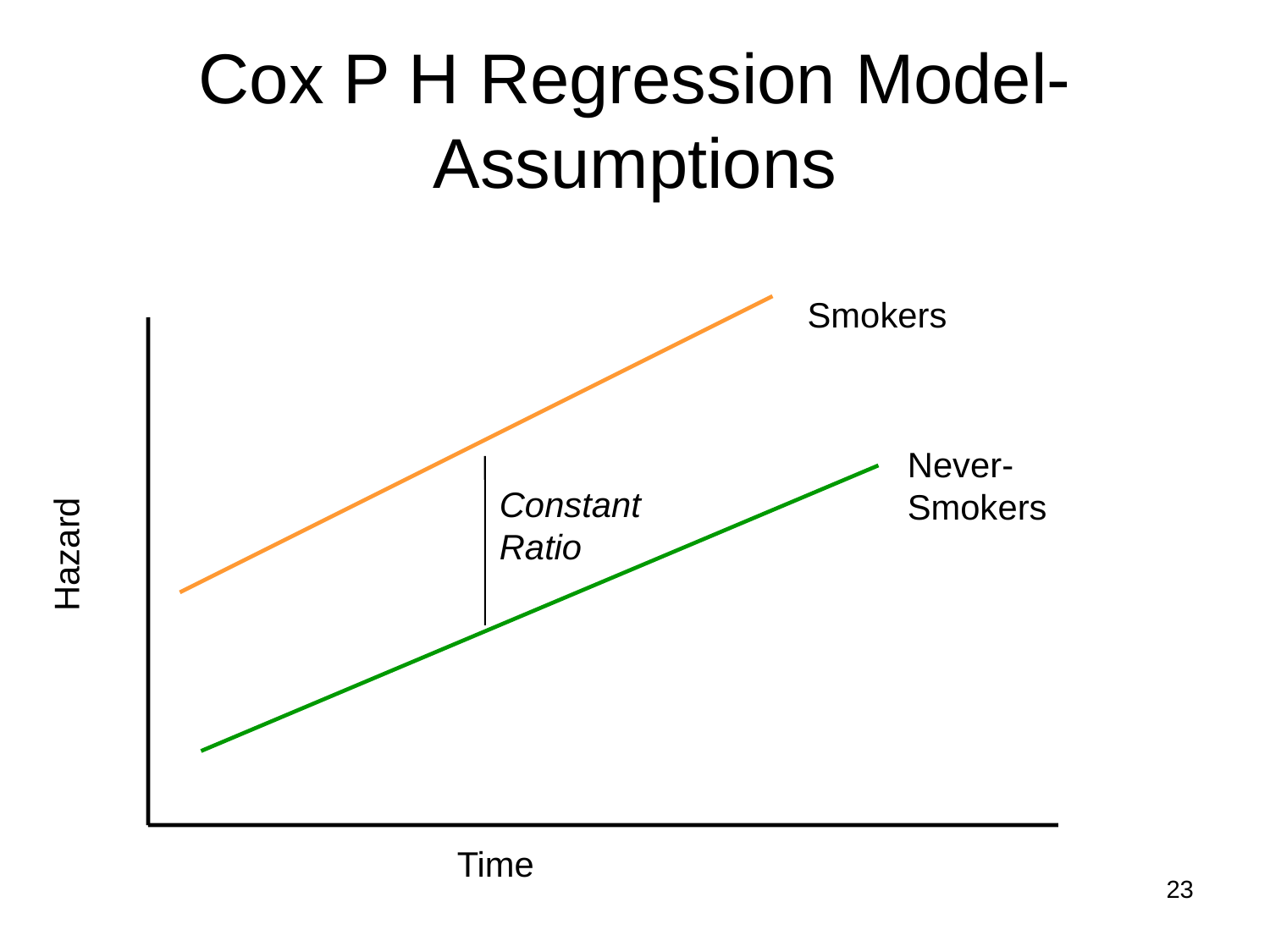

# Cox P H Regression Model- Assumptions
Smokers
Smokers

Hazard
Constant Ratio

Never-
Smokers

Time
Smokers

Never-
Smokers

Constant Ratio

Time
23